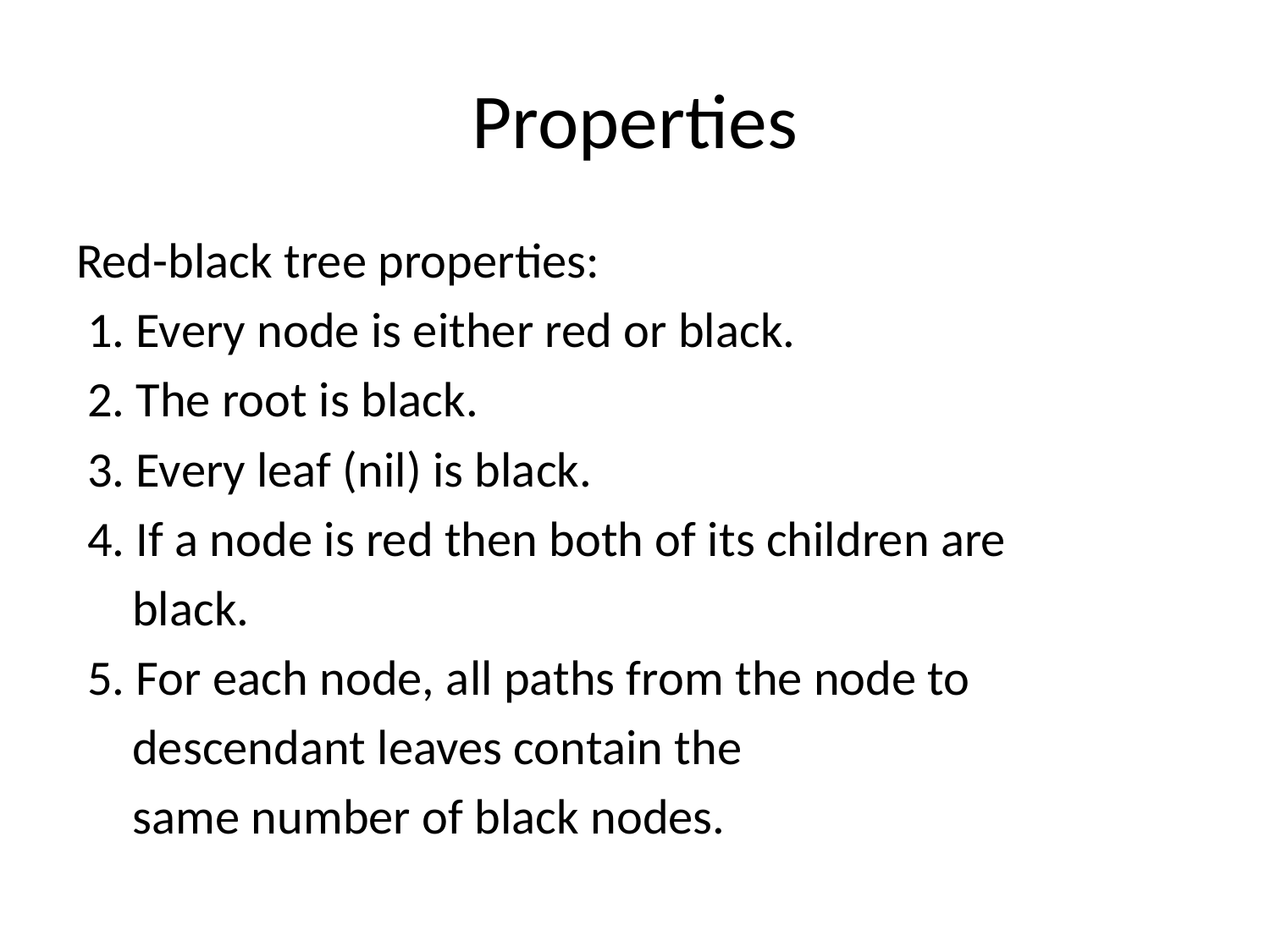

# Properties
Red-black tree properties:
 1. Every node is either red or black.
 2. The root is black.
 3. Every leaf (nil) is black.
 4. If a node is red then both of its children are
     black.
 5. For each node, all paths from the node to
     descendant leaves contain the
     same number of black nodes.